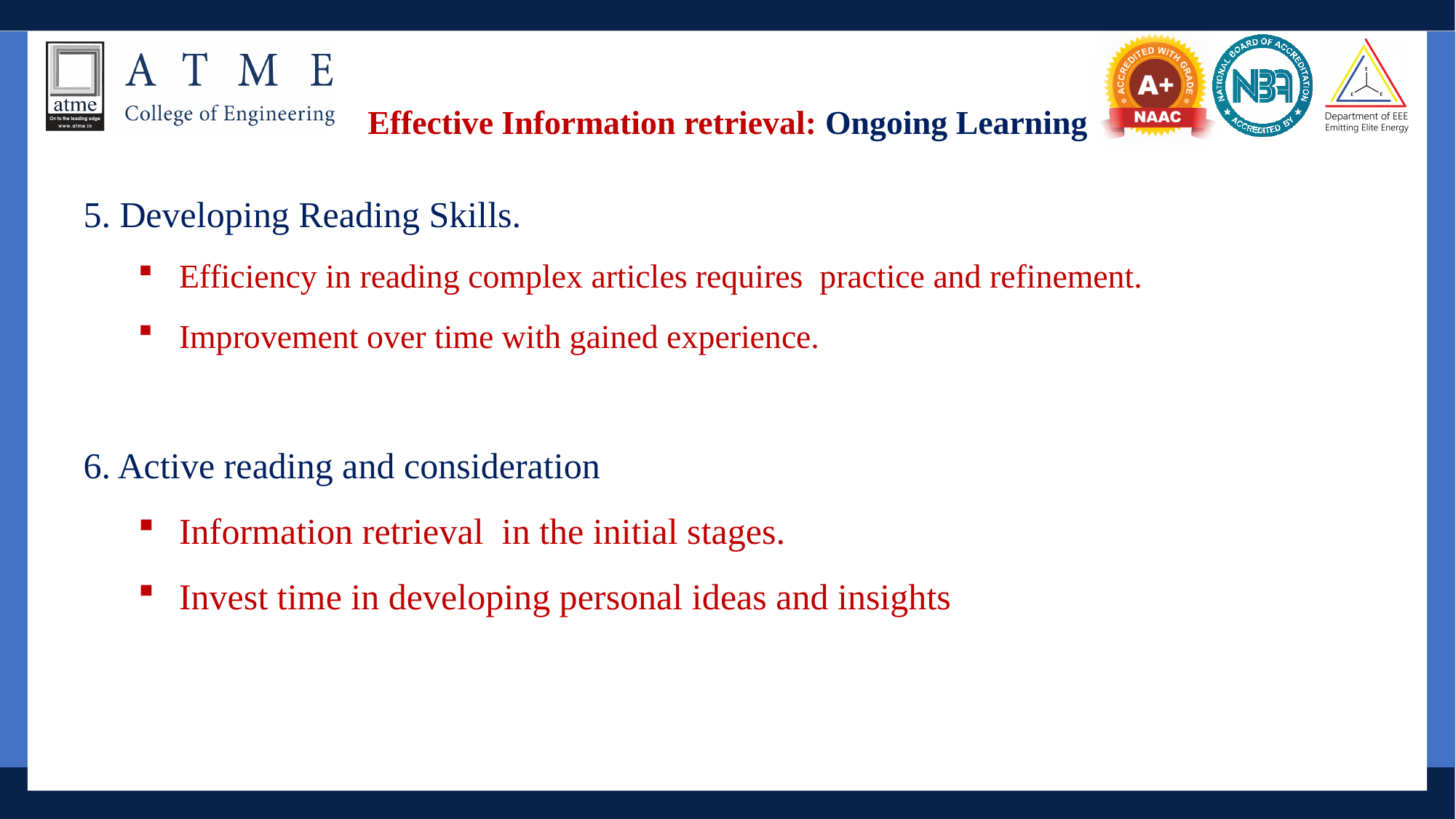

Effective Information retrieval: Ongoing Learning

5. Developing Reading Skills.
Efficiency in reading complex articles requires  practice and refinement.
Improvement over time with gained experience.

6. Active reading and consideration
Information retrieval  in the initial stages.
Invest time in developing personal ideas and insights